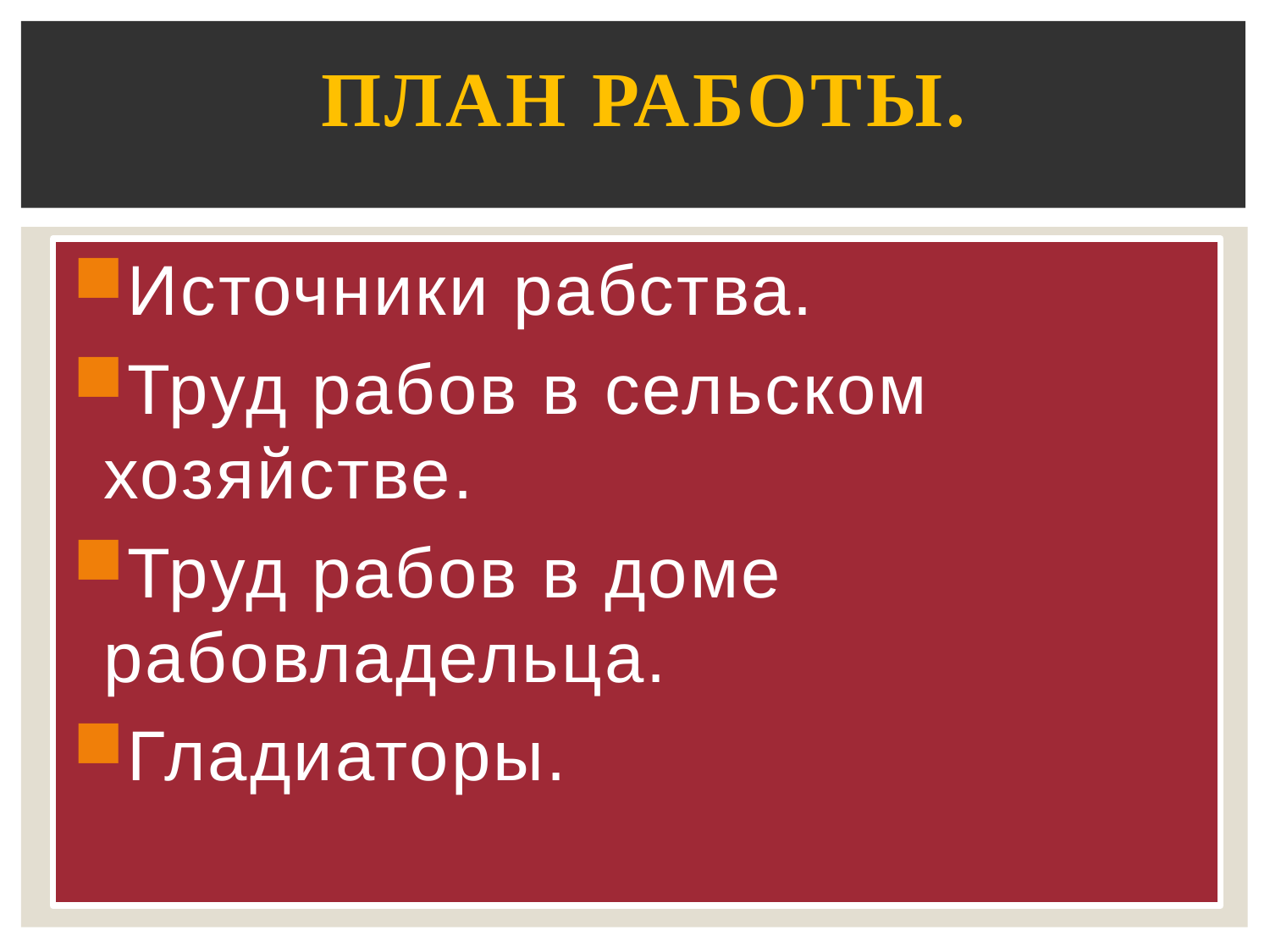

# План работы.
Источники рабства.
Труд рабов в сельском хозяйстве.
Труд рабов в доме рабовладельца.
Гладиаторы.